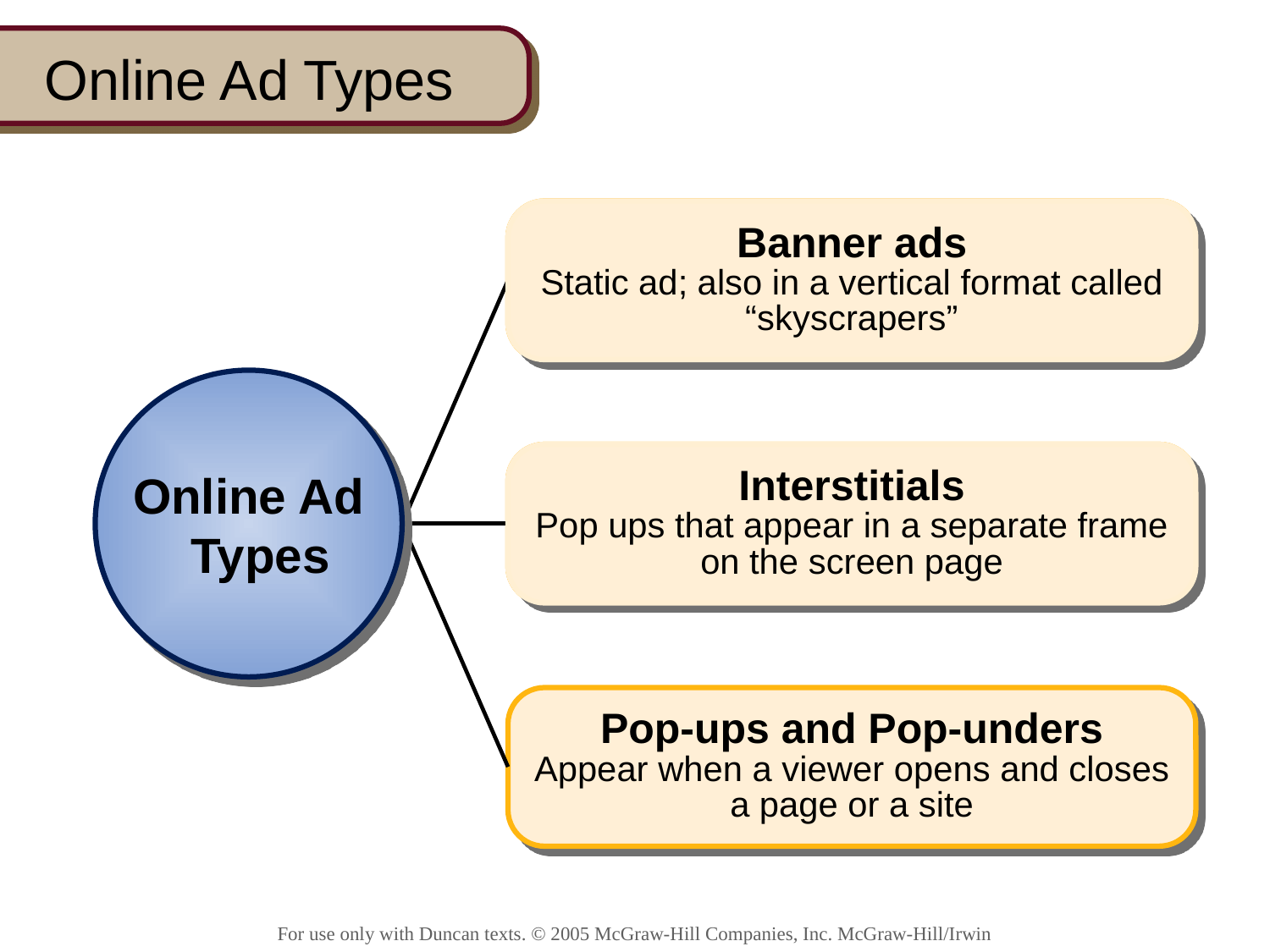

# Online Ad Types
Banner ads
Static ad; also in a vertical format called “skyscrapers”
Banner ads
Static ad; also in a vertical format called “skyscrapers”
Online Ad
Types
Interstitials
Pop ups that appear in a separate frame on the screen page
Interstitials
Pop ups that appear in a separate frame on the screen page
Pop-ups and Pop-unders
Appear when a viewer opens and closes a page or a site